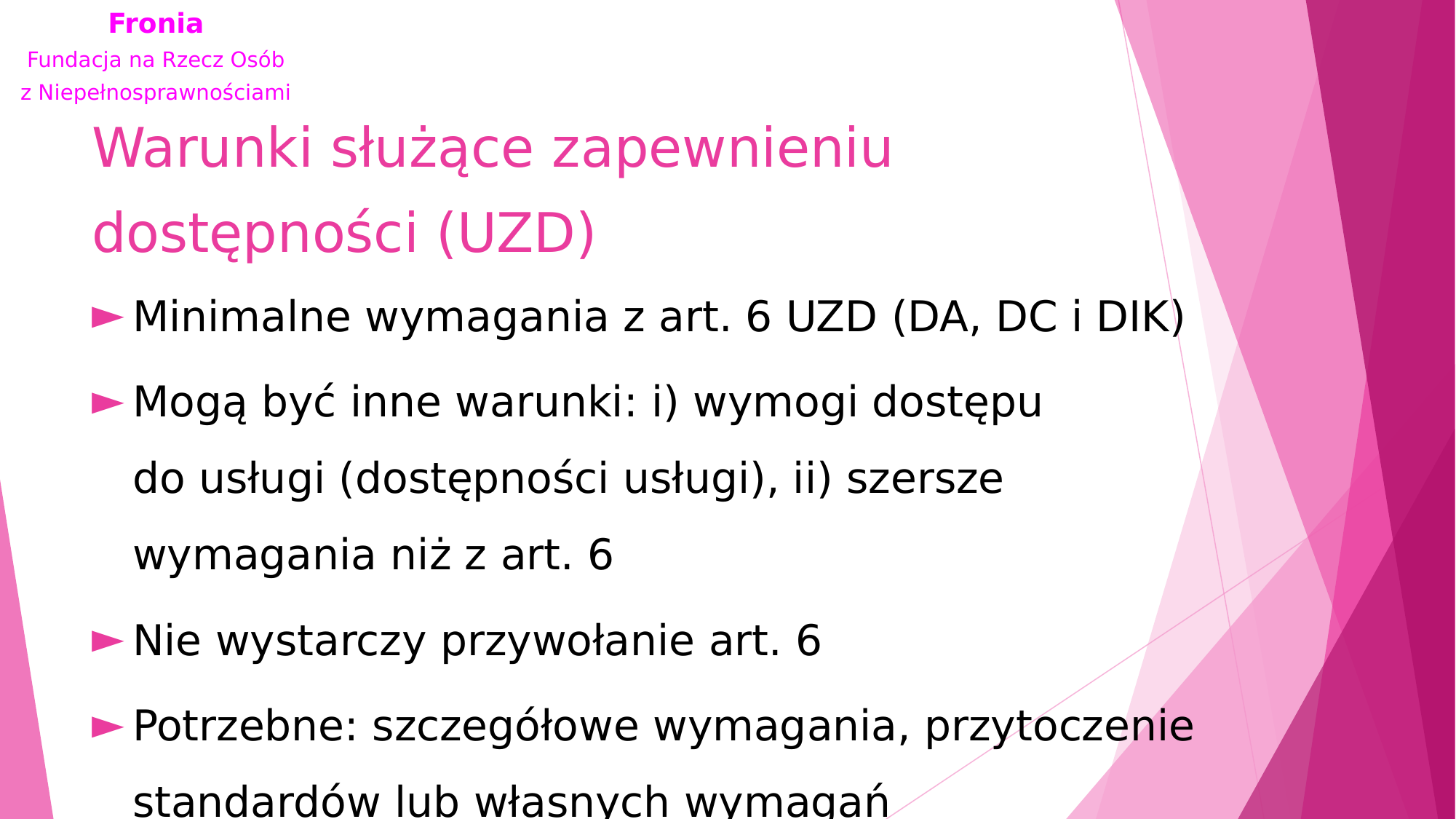

# Warunki służące zapewnieniu dostępności (UZD)
Minimalne wymagania z art. 6 UZD (DA, DC i DIK)
Mogą być inne warunki: i) wymogi dostępu do usługi (dostępności usługi), ii) szersze wymagania niż z art. 6
Nie wystarczy przywołanie art. 6
Potrzebne: szczegółowe wymagania, przytoczenie standardów lub własnych wymagań